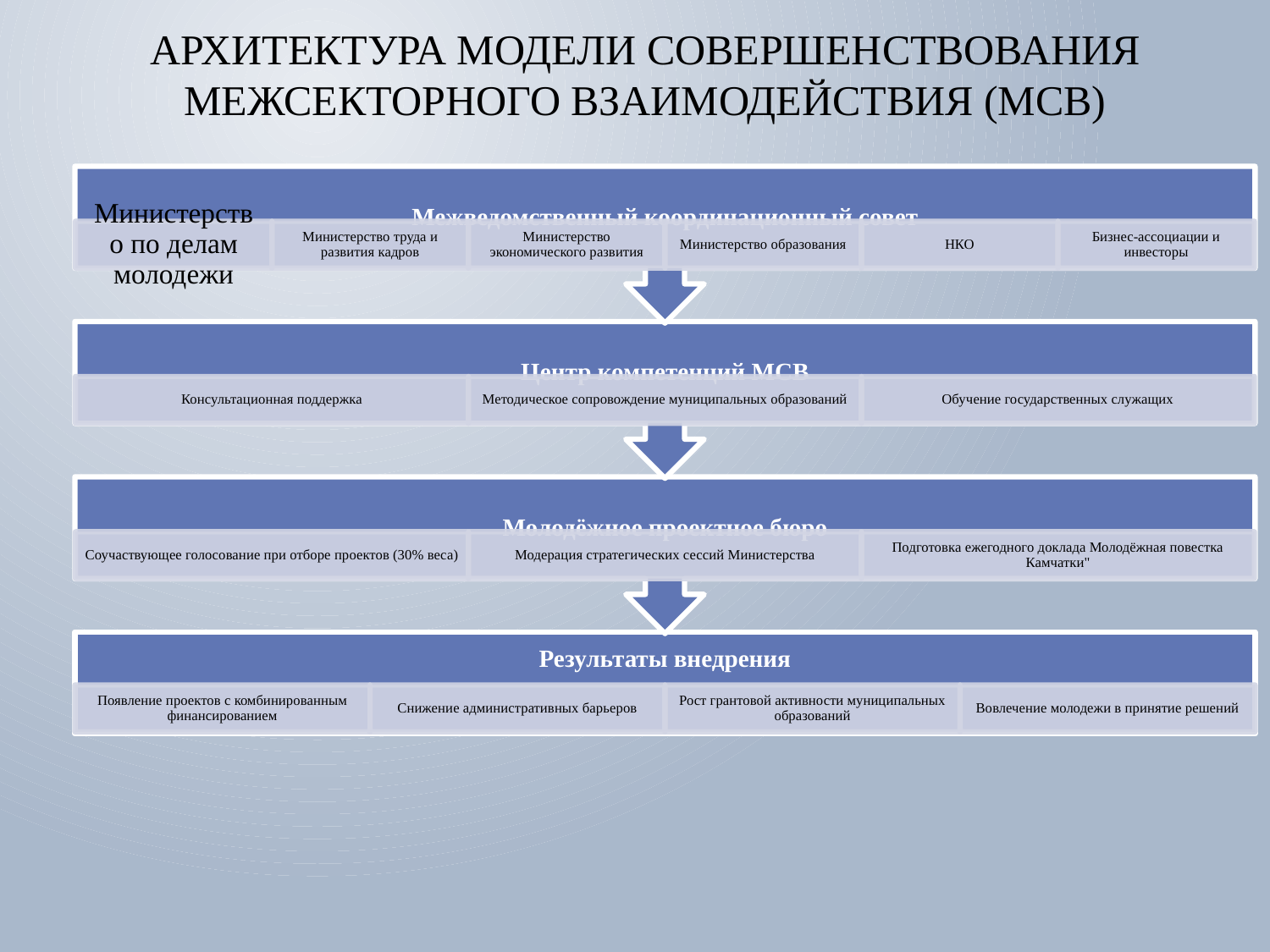

# Архитектура модели совершенствования межсекторного взаимодействия (МСВ)
Результаты внедрения
Появление проектов с комбинированным финансированием
Снижение административных барьеров
Рост грантовой активности муниципальных образований
Вовлечение молодежи в принятие решений
Молодёжное проектное бюро
Соучаствующее голосование при отборе проектов (30% веса)
Модерация стратегических сессий Министерства
Подготовка ежегодного доклада Молодёжная повестка Камчатки"
Центр компетенций МСВ
Консультационная поддержка
Методическое сопровождение муниципальных образований
Обучение государственных служащих
Межведомственный координационный совет
Министерство по делам молодежи
Министерство труда и развития кадров
Министерство экономического развития
Министерство образования
НКО
Бизнес-ассоциации и инвесторы